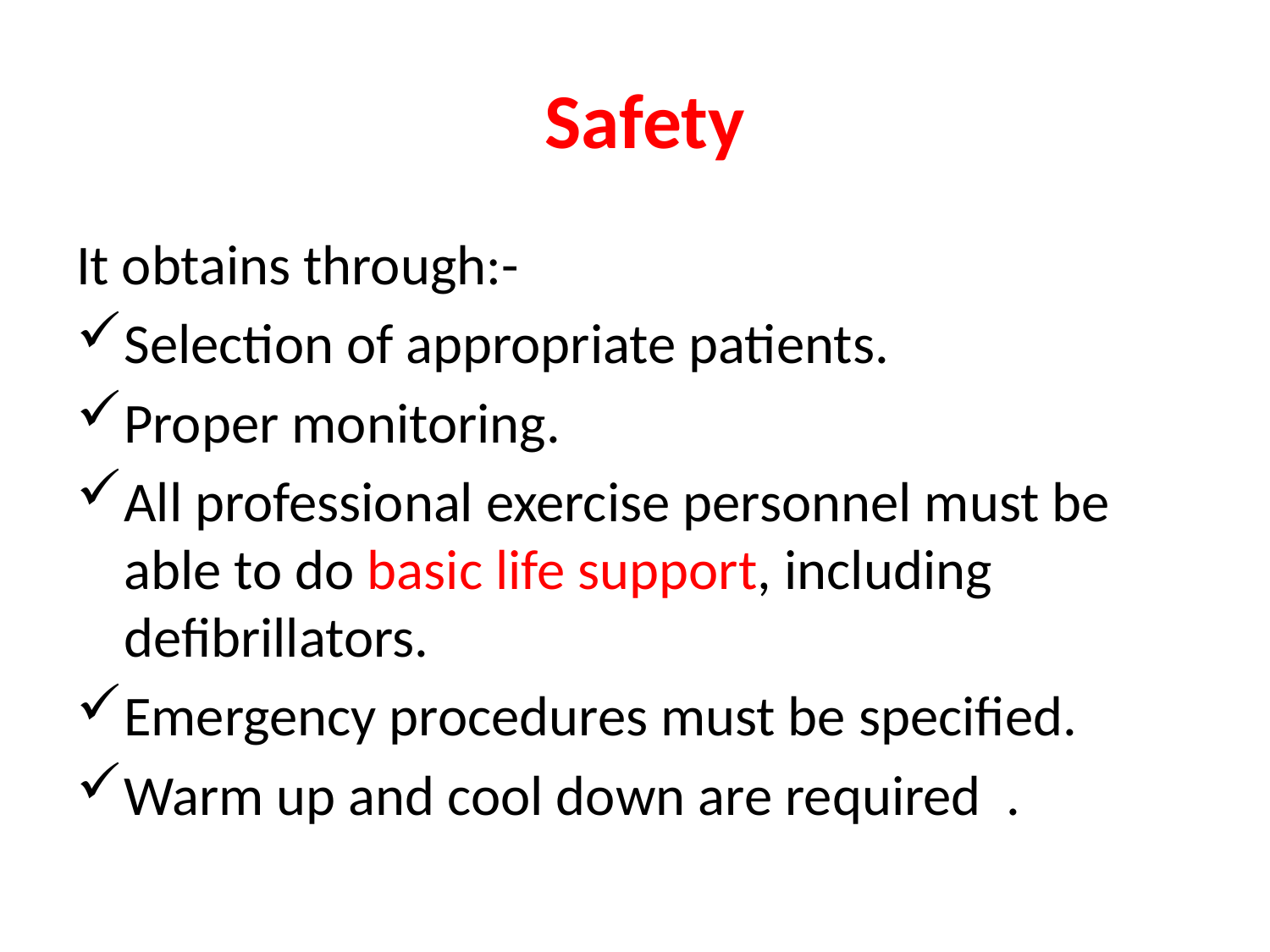

# Safety
It obtains through:-
Selection of appropriate patients.
Proper monitoring.
All professional exercise personnel must be able to do basic life support, including defibrillators.
Emergency procedures must be specified.
Warm up and cool down are required  .